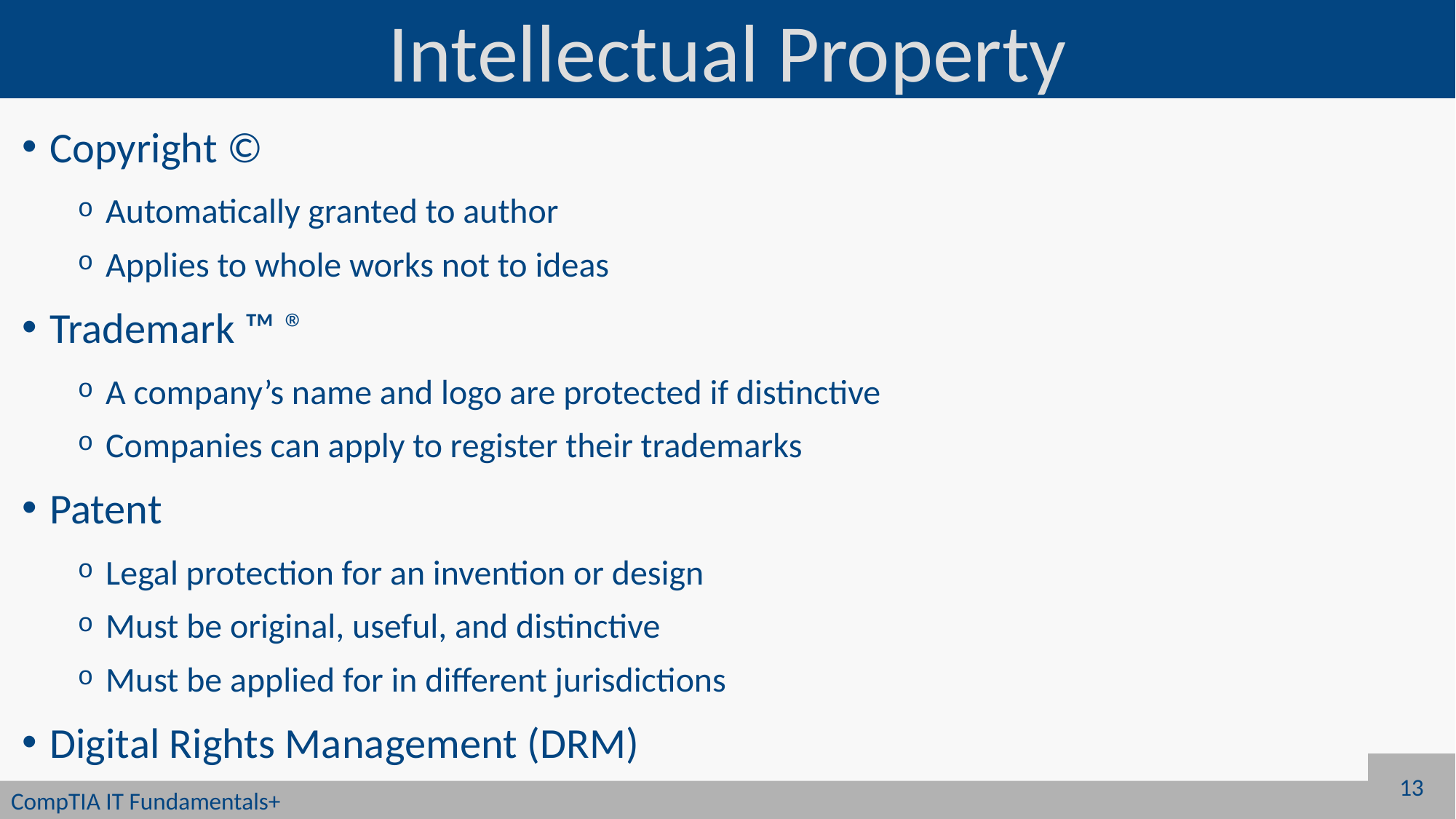

# Intellectual Property
Copyright ©
Automatically granted to author
Applies to whole works not to ideas
Trademark ™ ®
A company’s name and logo are protected if distinctive
Companies can apply to register their trademarks
Patent
Legal protection for an invention or design
Must be original, useful, and distinctive
Must be applied for in different jurisdictions
Digital Rights Management (DRM)
13
CompTIA IT Fundamentals+